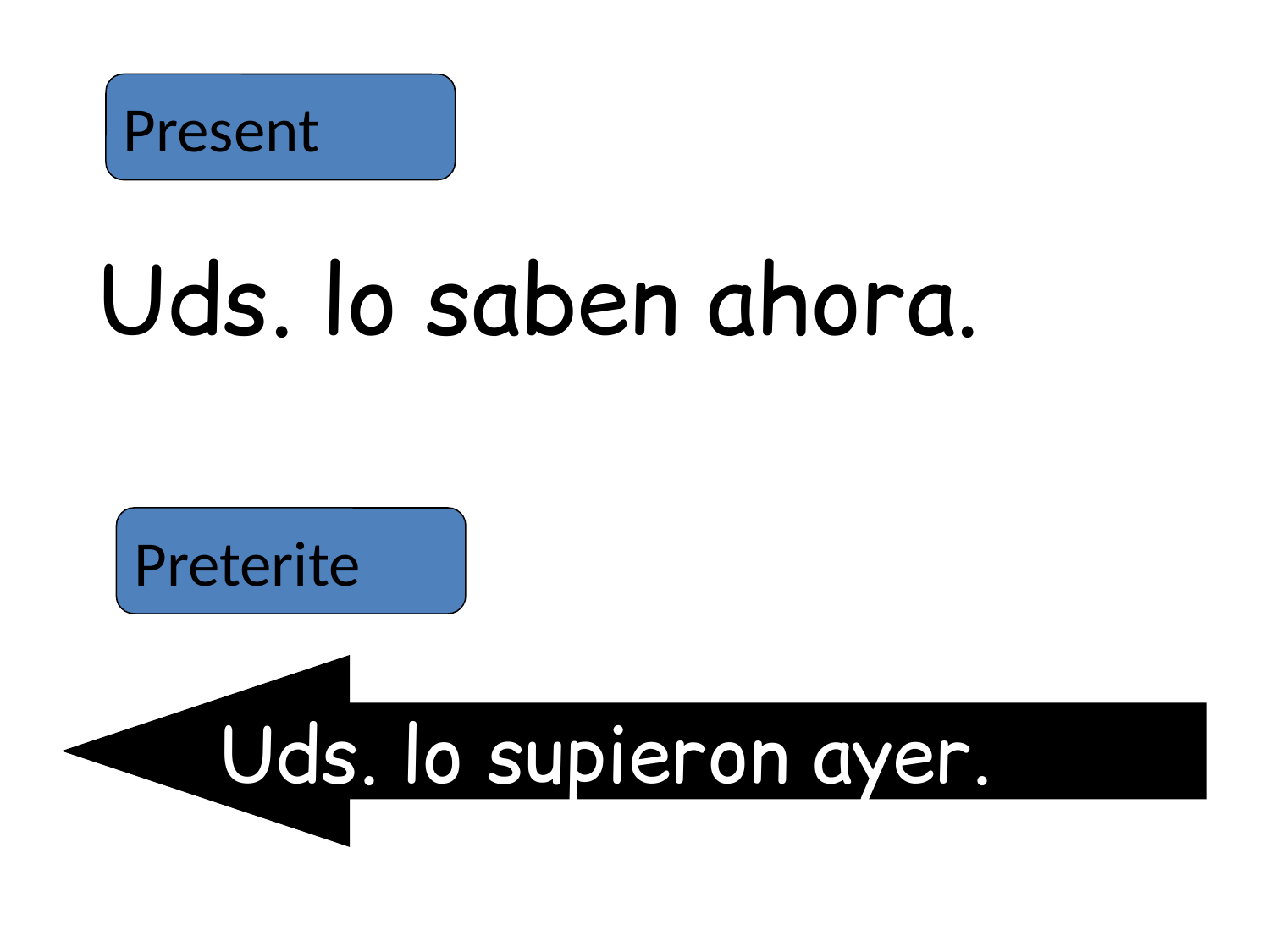

Present
Uds. lo saben ahora.
Preterite
Uds. lo supieron ayer.